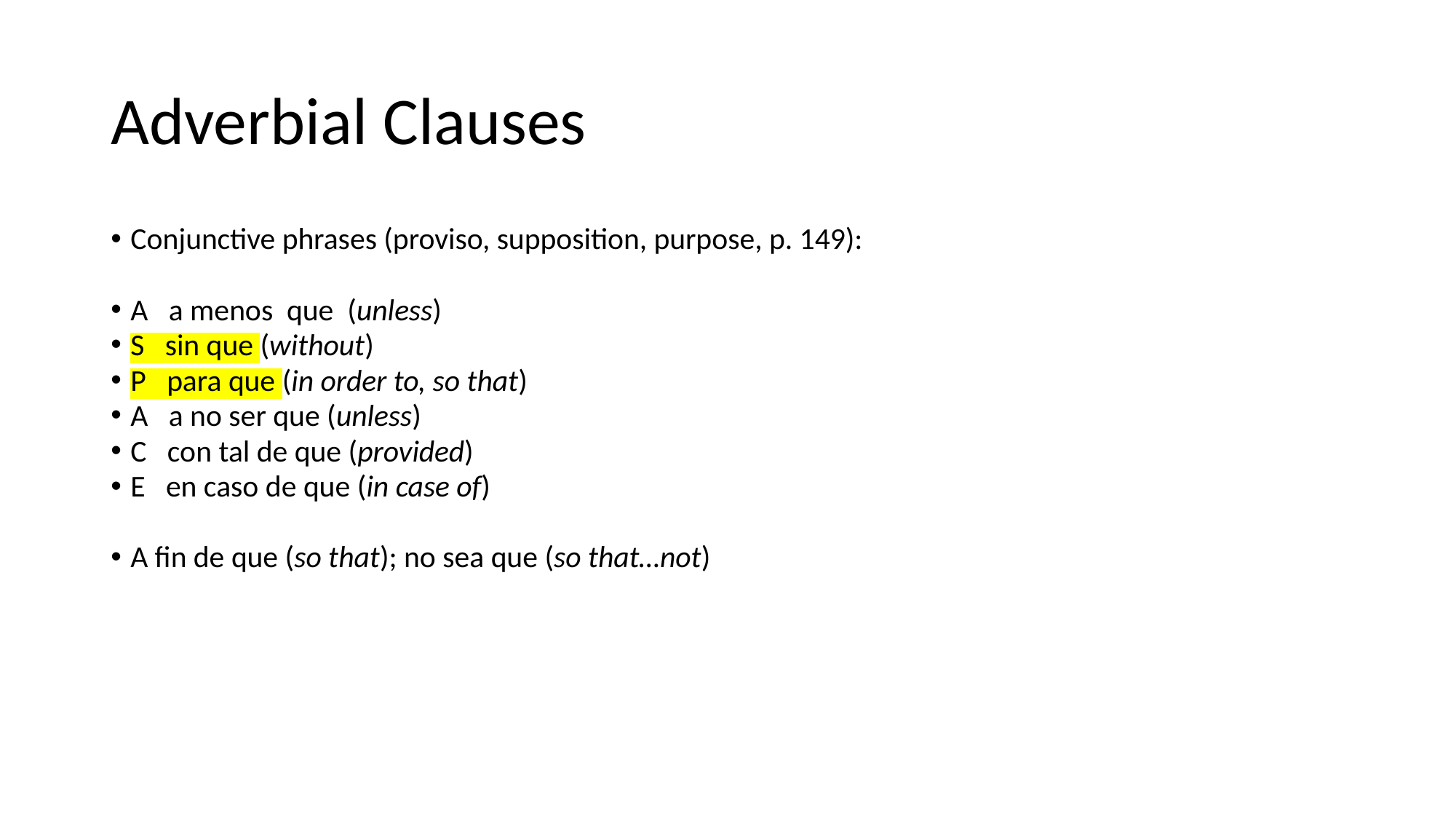

# Adverbial Clauses
Conjunctive phrases (proviso, supposition, purpose, p. 149):

A   a menos  que  (unless)
S   sin que (without)
P   para que (in order to, so that)
A   a no ser que (unless)
C   con tal de que (provided)
E   en caso de que (in case of)

A fin de que (so that); no sea que (so that…not)